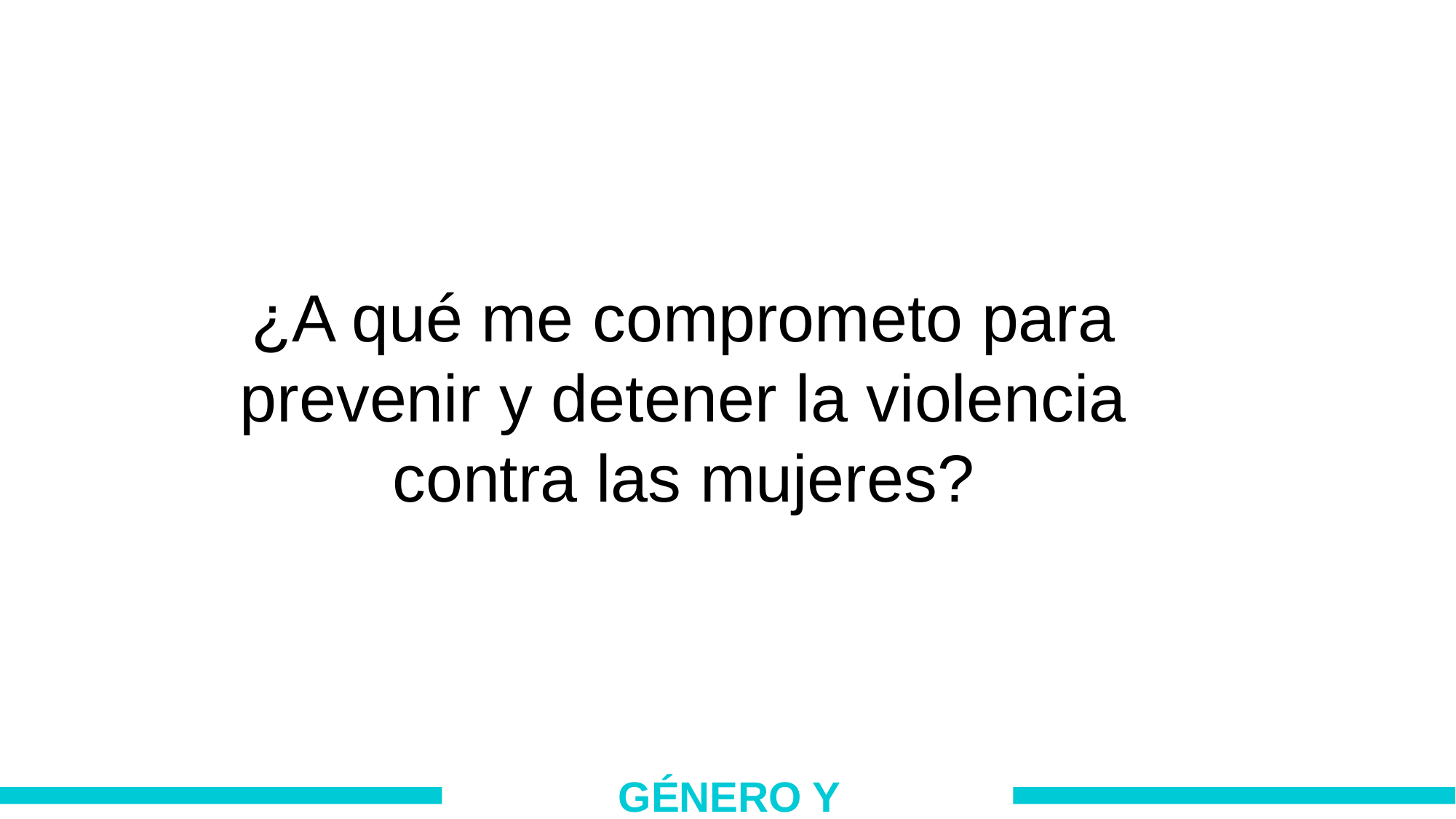

¿A qué me comprometo para prevenir y detener la violencia contra las mujeres?
GÉNERO Y MOVILIDAD